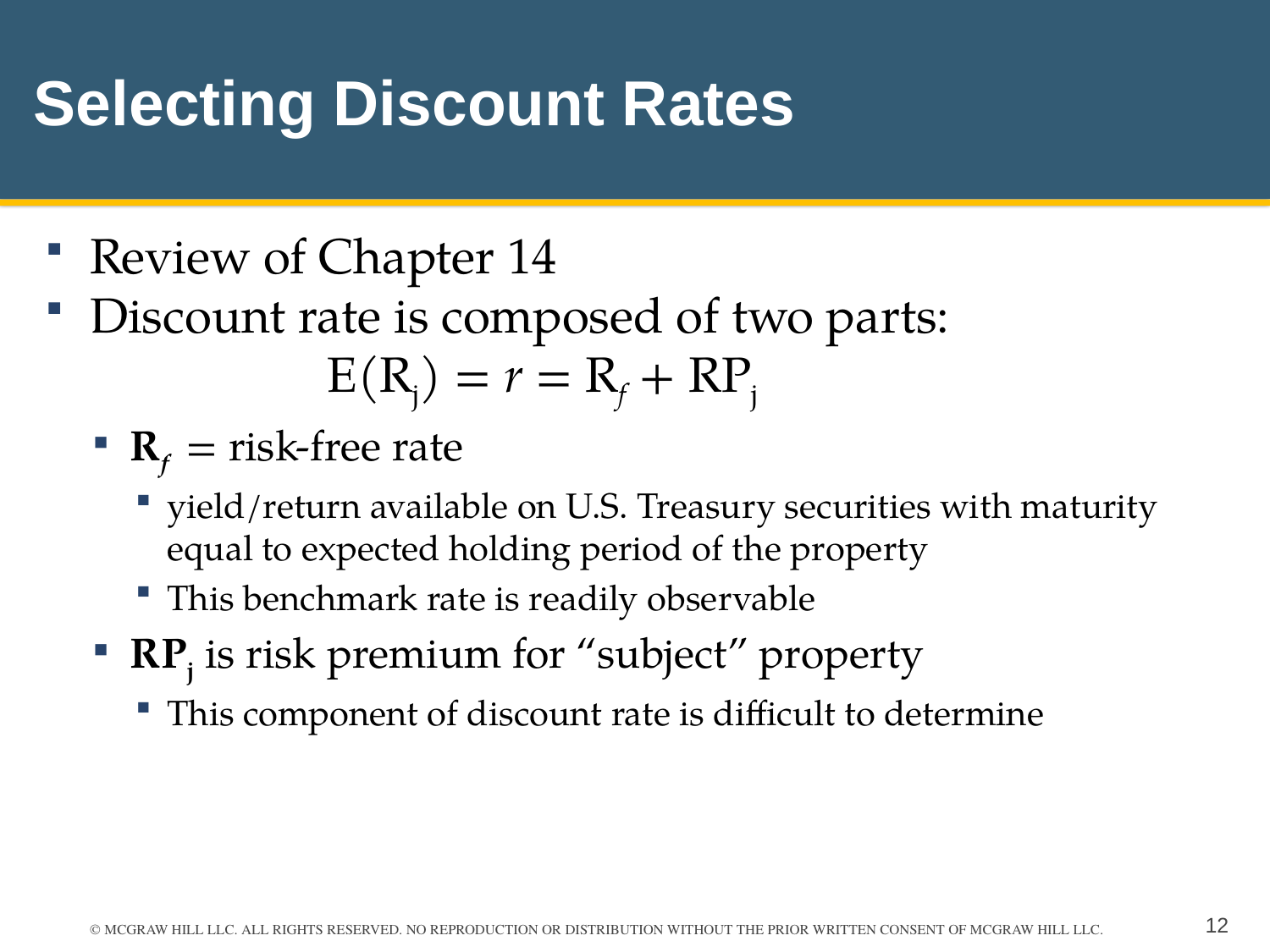

# Selecting Discount Rates
Review of Chapter 14
Discount rate is composed of two parts:
                       E(Rj) = r = Rf + RPj
Rf  = risk-free rate
yield/return available on U.S. Treasury securities with maturity equal to expected holding period of the property
This benchmark rate is readily observable
RPj is risk premium for “subject” property
This component of discount rate is difficult to determine

© MCGRAW HILL LLC. ALL RIGHTS RESERVED. NO REPRODUCTION OR DISTRIBUTION WITHOUT THE PRIOR WRITTEN CONSENT OF MCGRAW HILL LLC.
12